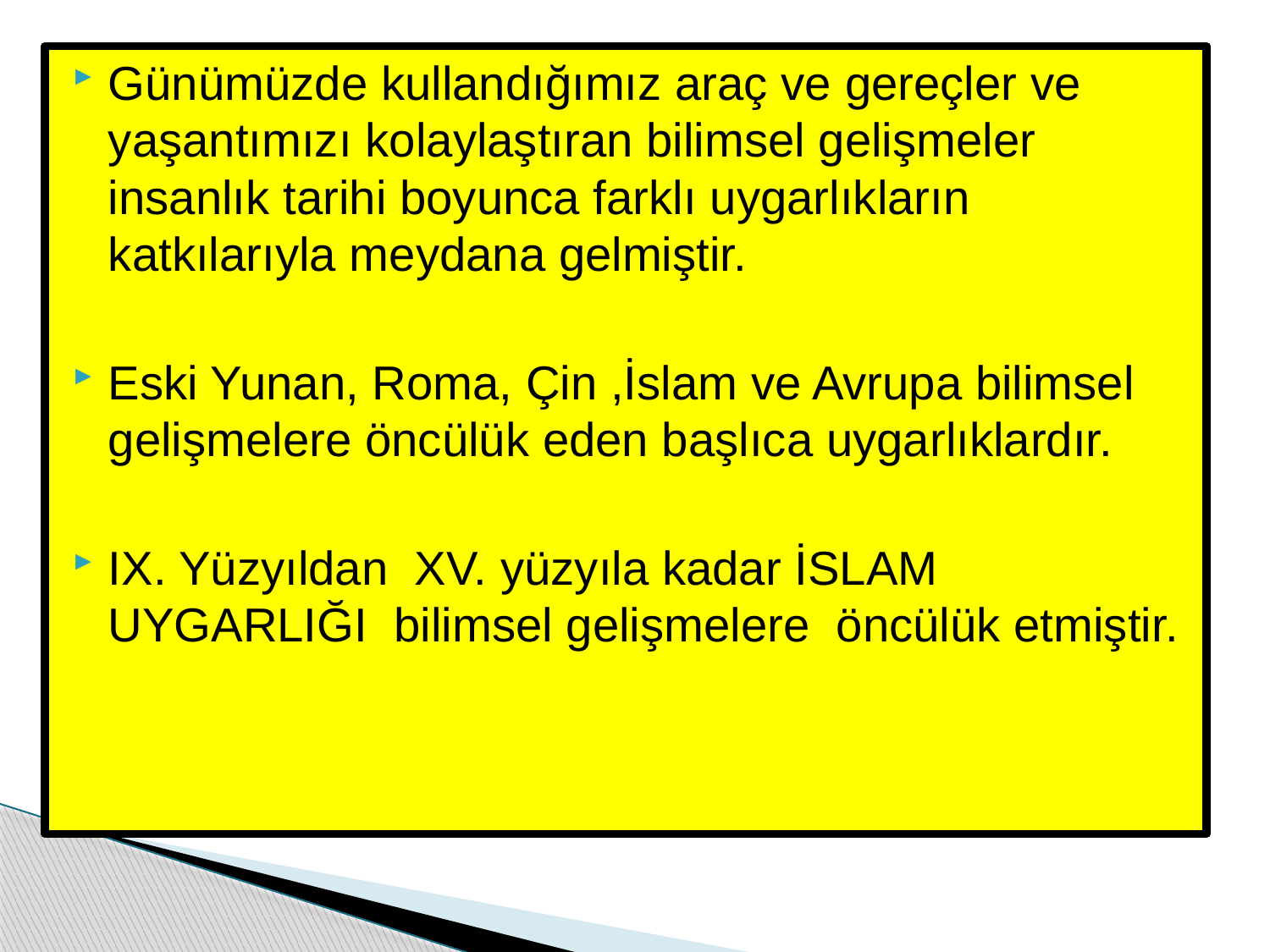

Günümüzde kullandığımız araç ve gereçler ve yaşantımızı kolaylaştıran bilimsel gelişmeler insanlık tarihi boyunca farklı uygarlıkların katkılarıyla meydana gelmiştir.

Eski Yunan, Roma, Çin ,İslam ve Avrupa bilimsel gelişmelere öncülük eden başlıca uygarlıklardır.

IX. Yüzyıldan  XV. yüzyıla kadar İSLAM UYGARLIĞI  bilimsel gelişmelere  öncülük etmiştir.